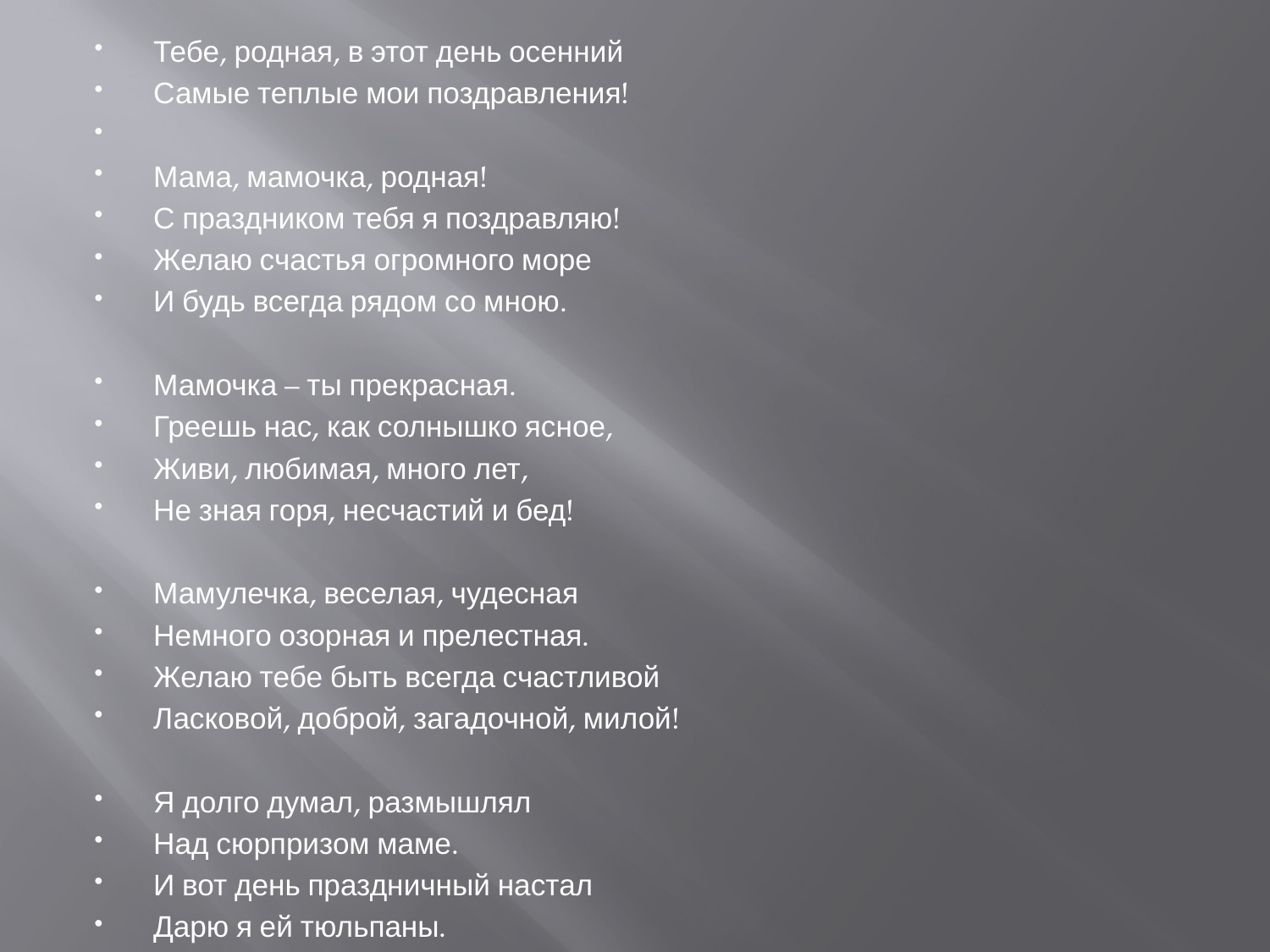

Тебе, родная, в этот день осенний
Самые теплые мои поздравления!

Мама, мамочка, родная!
С праздником тебя я поздравляю!
Желаю счастья огромного море
И будь всегда рядом со мною.

Мамочка – ты прекрасная.
Греешь нас, как солнышко ясное,
Живи, любимая, много лет,
Не зная горя, несчастий и бед!

Мамулечка, веселая, чудесная
Немного озорная и прелестная.
Желаю тебе быть всегда счастливой
Ласковой, доброй, загадочной, милой!

Я долго думал, размышлял
Над сюрпризом маме.
И вот день праздничный настал
Дарю я ей тюльпаны.